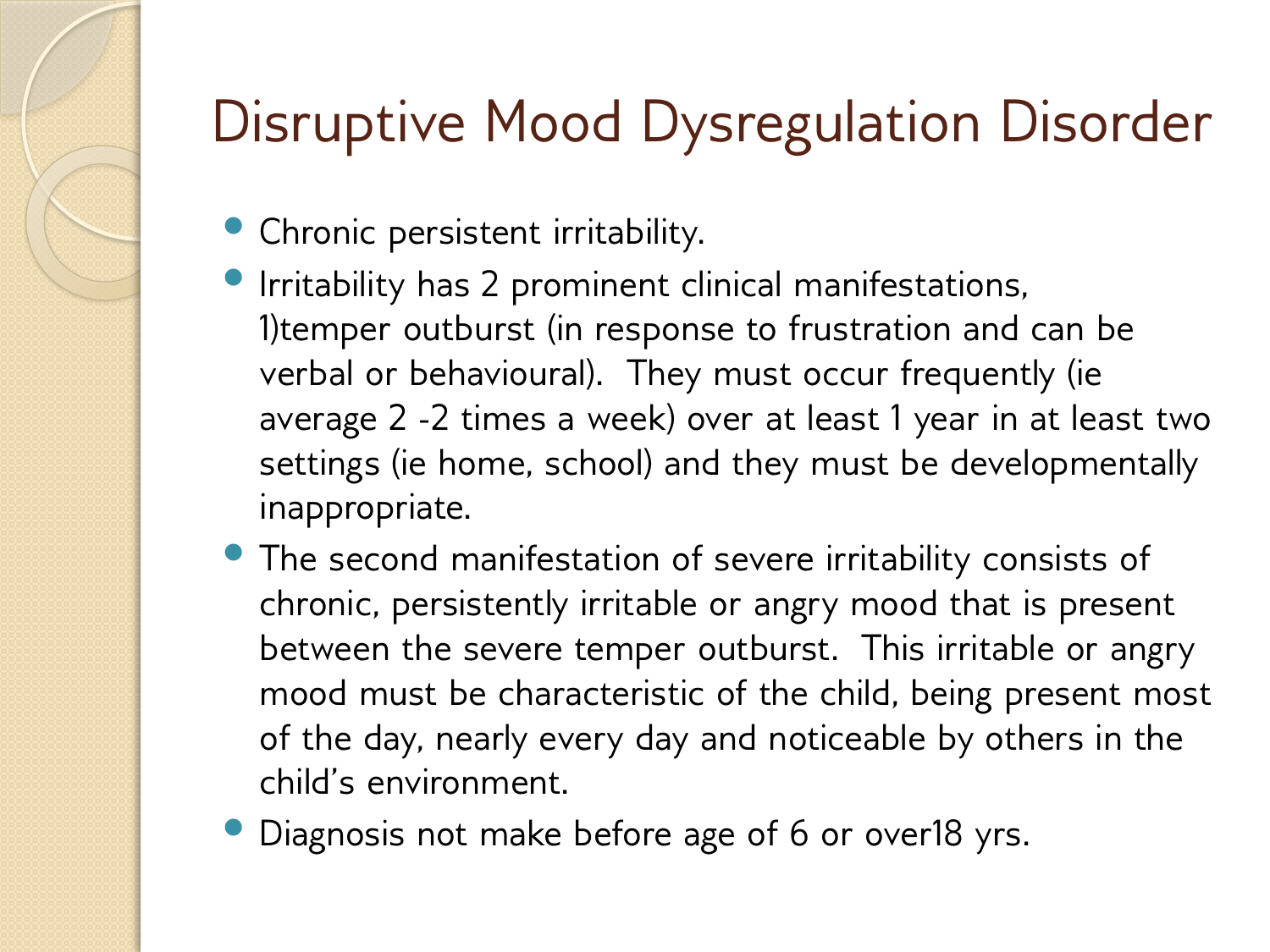

# Disruptive Mood Dysregulation Disorder
Chronic persistent irritability.
Irritability has 2 prominent clinical manifestations,
1)temper outburst (in response to frustration and can be verbal or behavioural).  They must occur frequently (ie average 2 -2 times a week) over at least 1 year in at least two settings (ie home, school) and they must be developmentally inappropriate.
The second manifestation of severe irritability consists of chronic, persistently irritable or angry mood that is present between the severe temper outburst.  This irritable or angry mood must be characteristic of the child, being present most of the day, nearly every day and noticeable by others in the child’s environment.
Diagnosis not make before age of 6 or over18 yrs.